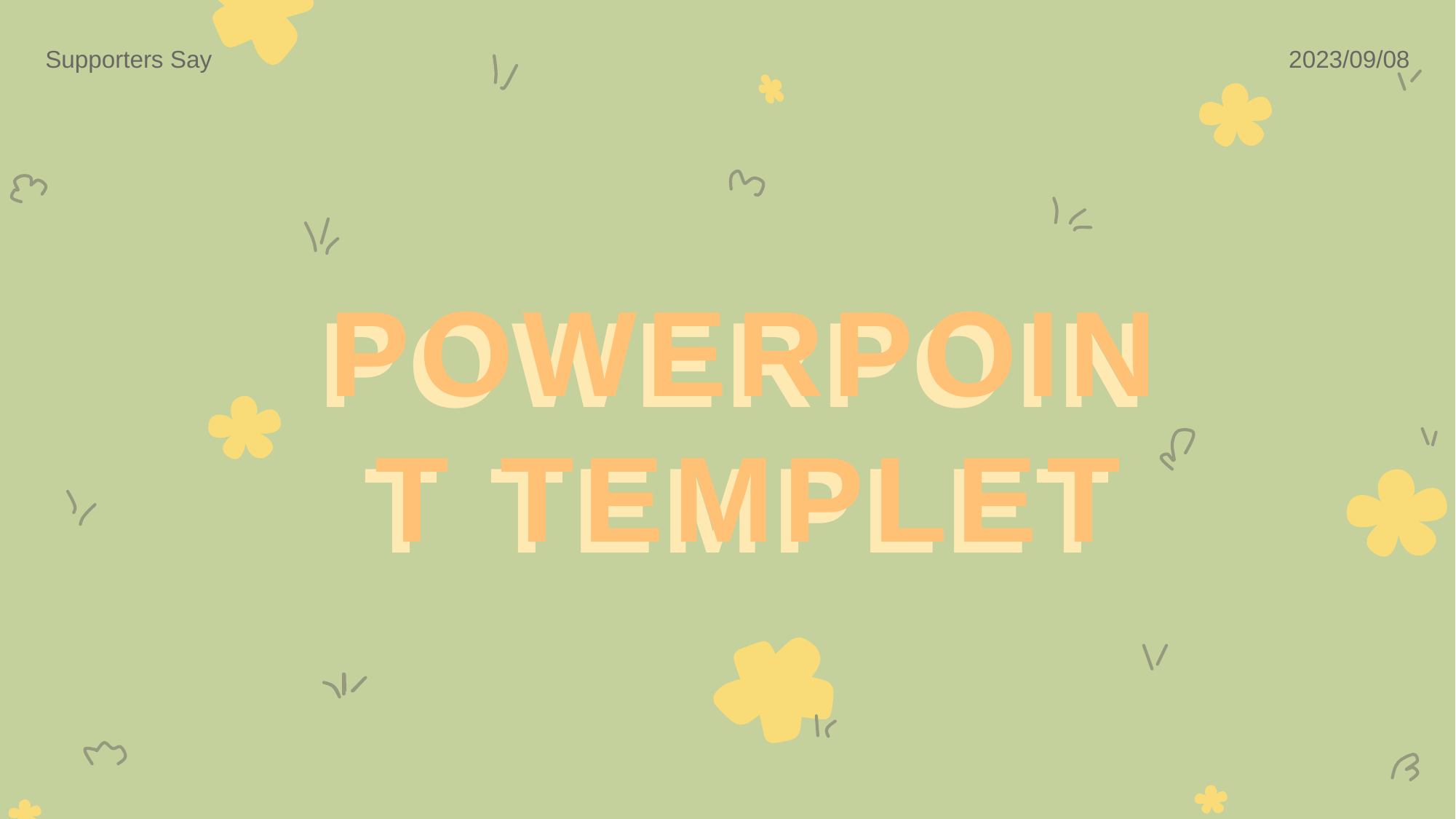

Supporters Say
2023/09/08

POWERPOINT TEMPLET
POWERPOINT TEMPLET